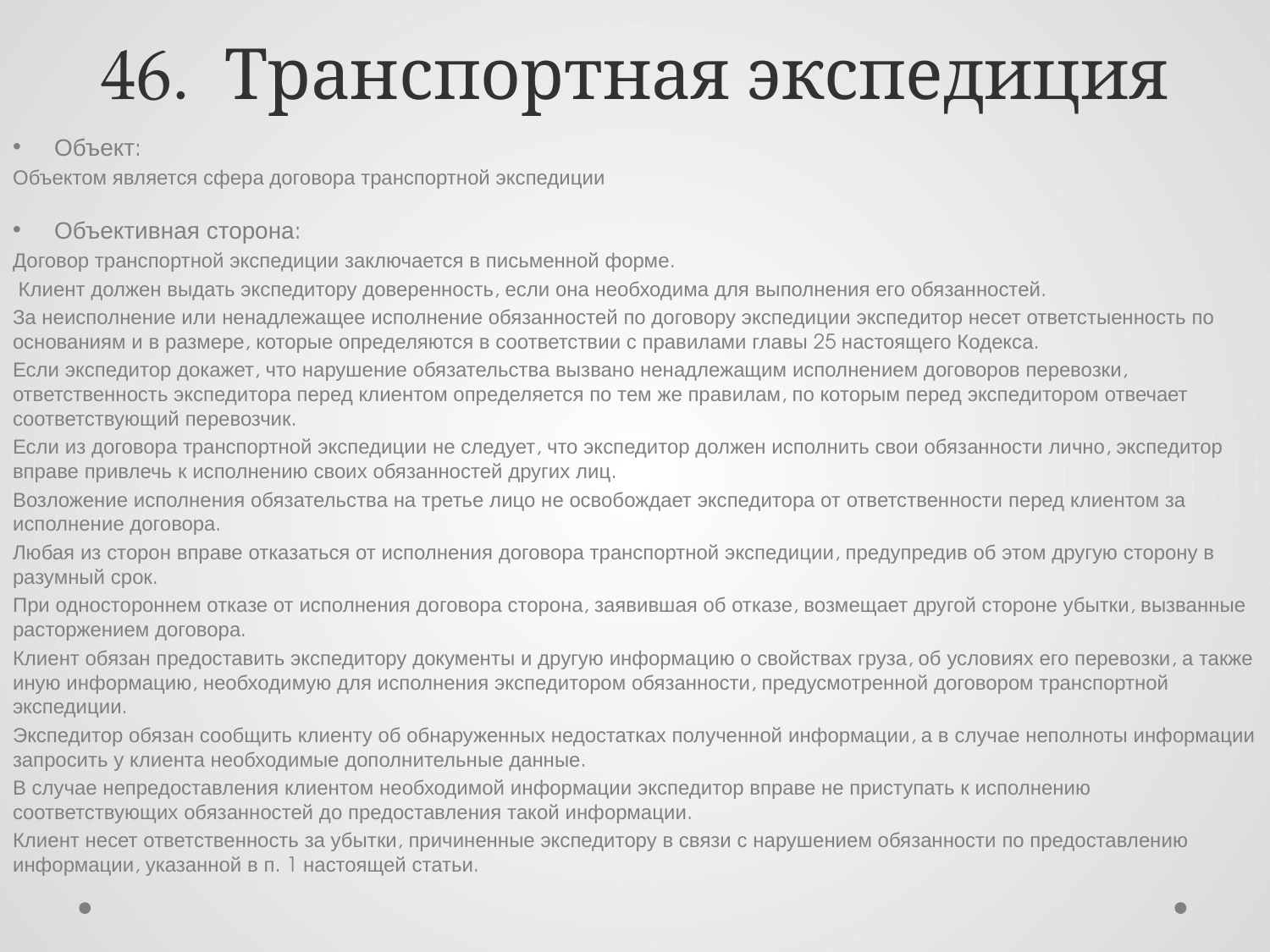

# 46.  Транспортная экспедиция
Объект:
Объектом является сфера договора транспортной экспедиции

Объективная сторона:
Договор транспортной экспедиции заключается в письменной форме.
 Клиент должен выдать экспедитору доверенность, если она необходима для выполнения его обязанностей.
За неисполнение или ненадлежащее исполнение обязанностей по договору экспедиции экспедитор несет ответстыенность по основаниям и в размере, которые определяются в соответствии с правилами главы 25 настоящего Кодекса.
Если экспедитор докажет, что нарушение обязательства вызвано ненадлежащим исполнением договоров перевозки, ответственность экспедитора перед клиентом определяется по тем же правилам, по которым перед экспедитором отвечает соответствующий перевозчик.
Если из договора транспортной экспедиции не следует, что экспедитор должен исполнить свои обязанности лично, экспедитор вправе привлечь к исполнению своих обязанностей других лиц.
Возложение исполнения обязательства на третье лицо не освобождает экспедитора от ответственности перед клиентом за исполнение договора.
Любая из сторон вправе отказаться от исполнения договора транспортной экспедиции, предупредив об этом другую сторону в разумный срок.
При одностороннем отказе от исполнения договора сторона, заявившая об отказе, возмещает другой стороне убытки, вызванные расторжением договора.
Клиент обязан предоставить экспедитору документы и другую информацию о свойствах груза, об условиях его перевозки, а также иную информацию, необходимую для исполнения экспедитором обязанности, предусмотренной договором транспортной экспедиции.
Экспедитор обязан сообщить клиенту об обнаруженных недостатках полученной информации, а в случае неполноты информации запросить у клиента необходимые дополнительные данные.
В случае непредоставления клиентом необходимой информации экспедитор вправе не приступать к исполнению соответствующих обязанностей до предоставления такой информации.
Клиент несет ответственность за убытки, причиненные экспедитору в связи с нарушением обязанности по предоставлению информации, указанной в п. 1 настоящей статьи.